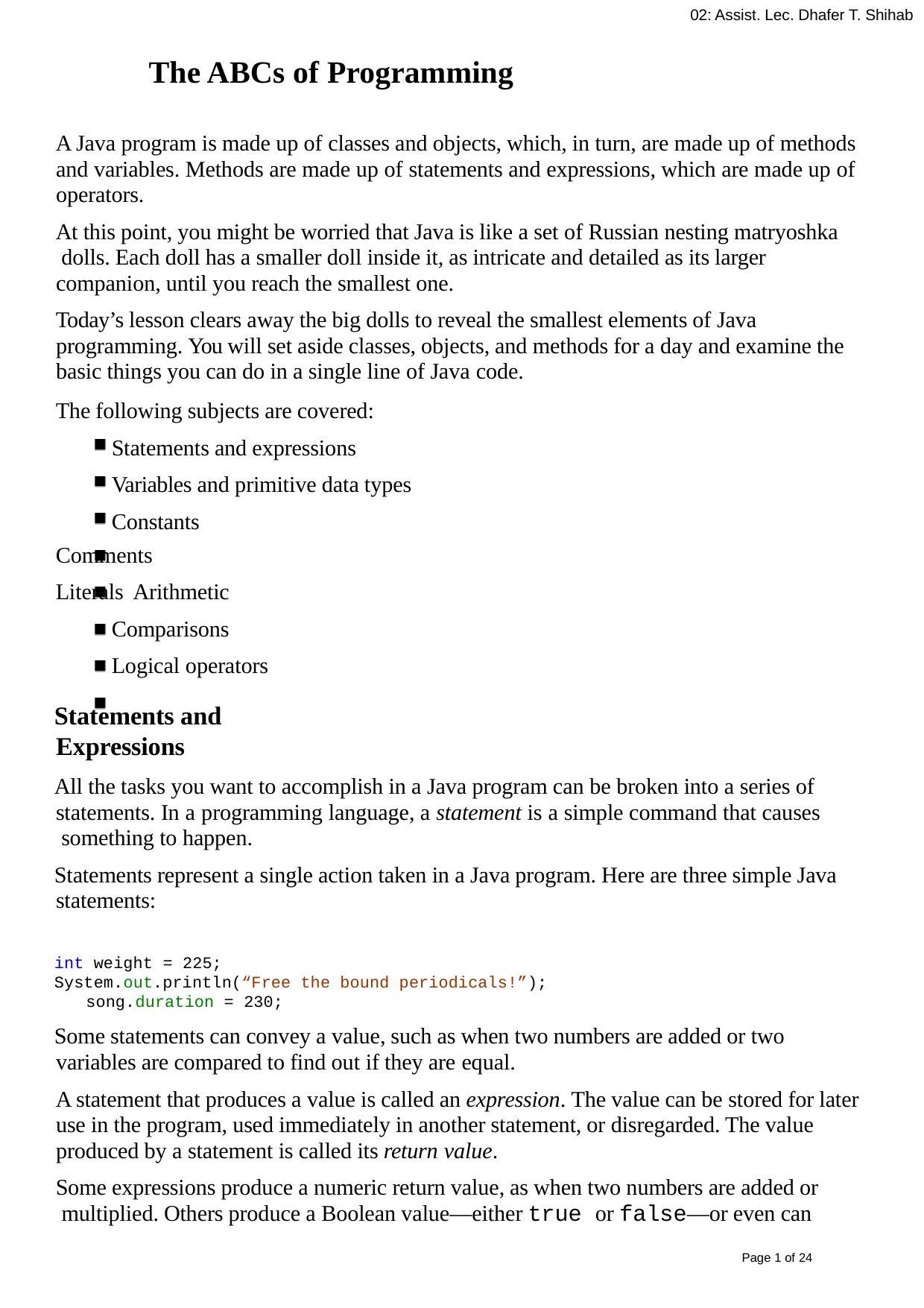

02: Assist. Lec. Dhafer T. Shihab
The ABCs of Programming

A Java program is made up of classes and objects, which, in turn, are made up of methods  and variables. Methods are made up of statements and expressions, which are made up of  operators.
At this point, you might be worried that Java is like a set of Russian nesting matryoshka  dolls. Each doll has a smaller doll inside it, as intricate and detailed as its larger  companion, until you reach the smallest one.
Today’s lesson clears away the big dolls to reveal the smallest elements of Java  programming. You will set aside classes, objects, and methods for a day and examine the  basic things you can do in a single line of Java code.
The following subjects are covered:  Statements and expressions  Variables and primitive data types  Constants
Comments
Literals  Arithmetic  Comparisons  Logical operators
Statements and Expressions
All the tasks you want to accomplish in a Java program can be broken into a series of  statements. In a programming language, a statement is a simple command that causes  something to happen.
Statements represent a single action taken in a Java program. Here are three simple Java  statements:

int weight = 225;
System.out.println(“Free the bound periodicals!”);  song.duration = 230;
Some statements can convey a value, such as when two numbers are added or two  variables are compared to find out if they are equal.
A statement that produces a value is called an expression. The value can be stored for later  use in the program, used immediately in another statement, or disregarded. The value  produced by a statement is called its return value.
Some expressions produce a numeric return value, as when two numbers are added or  multiplied. Others produce a Boolean value—either true or false—or even can

Page 1 of 24